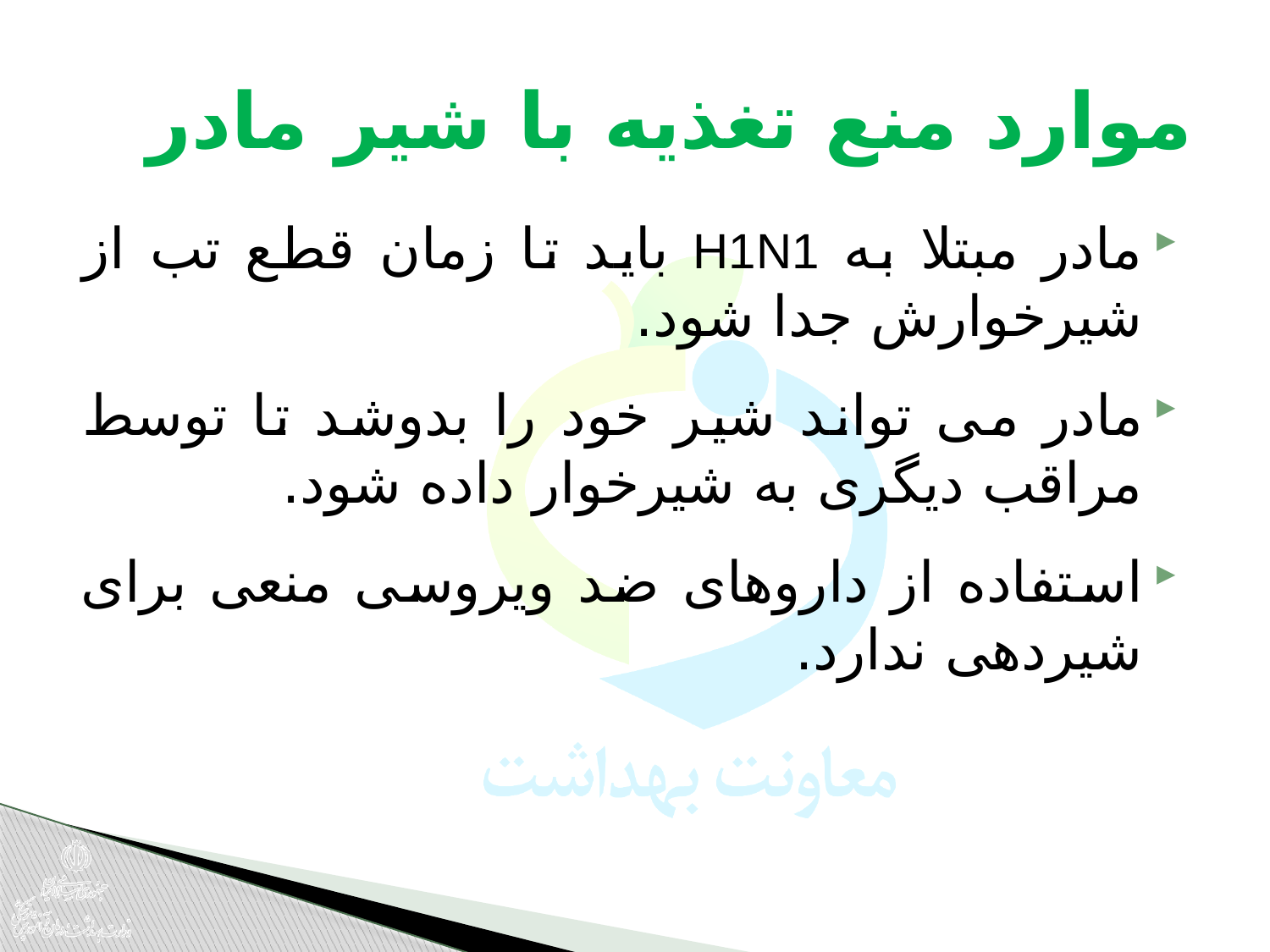

# موارد منع تغذیه با شیر مادر
مادر مبتلا به H1N1 باید تا زمان قطع تب از شیرخوارش جدا شود.
مادر می تواند شیر خود را بدوشد تا توسط مراقب دیگری به شیرخوار داده شود.
استفاده از داروهای ضد ویروسی منعی برای شیردهی ندارد.